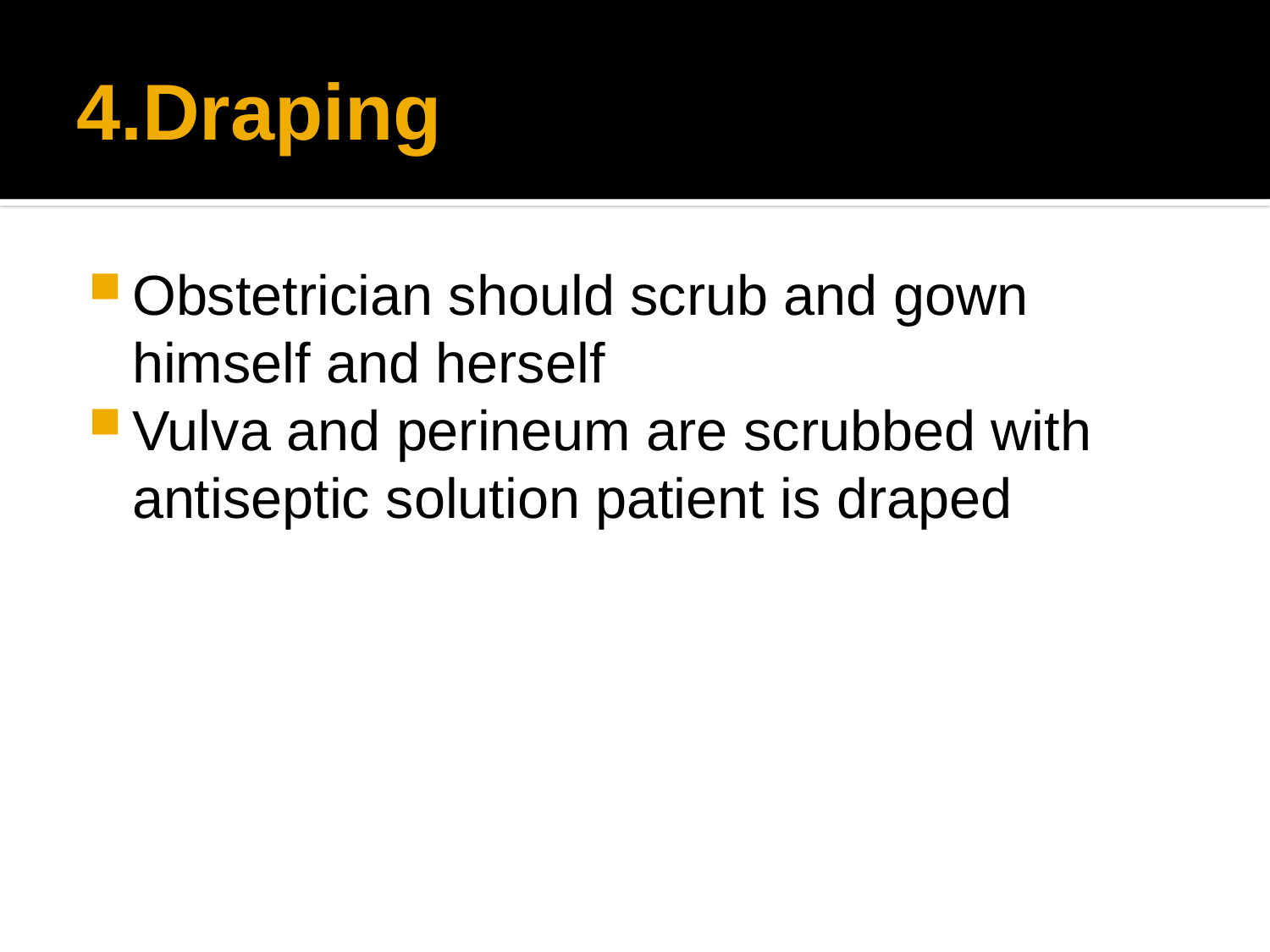

# 4.Draping
Obstetrician should scrub and gown himself and herself
Vulva and perineum are scrubbed with antiseptic solution patient is draped